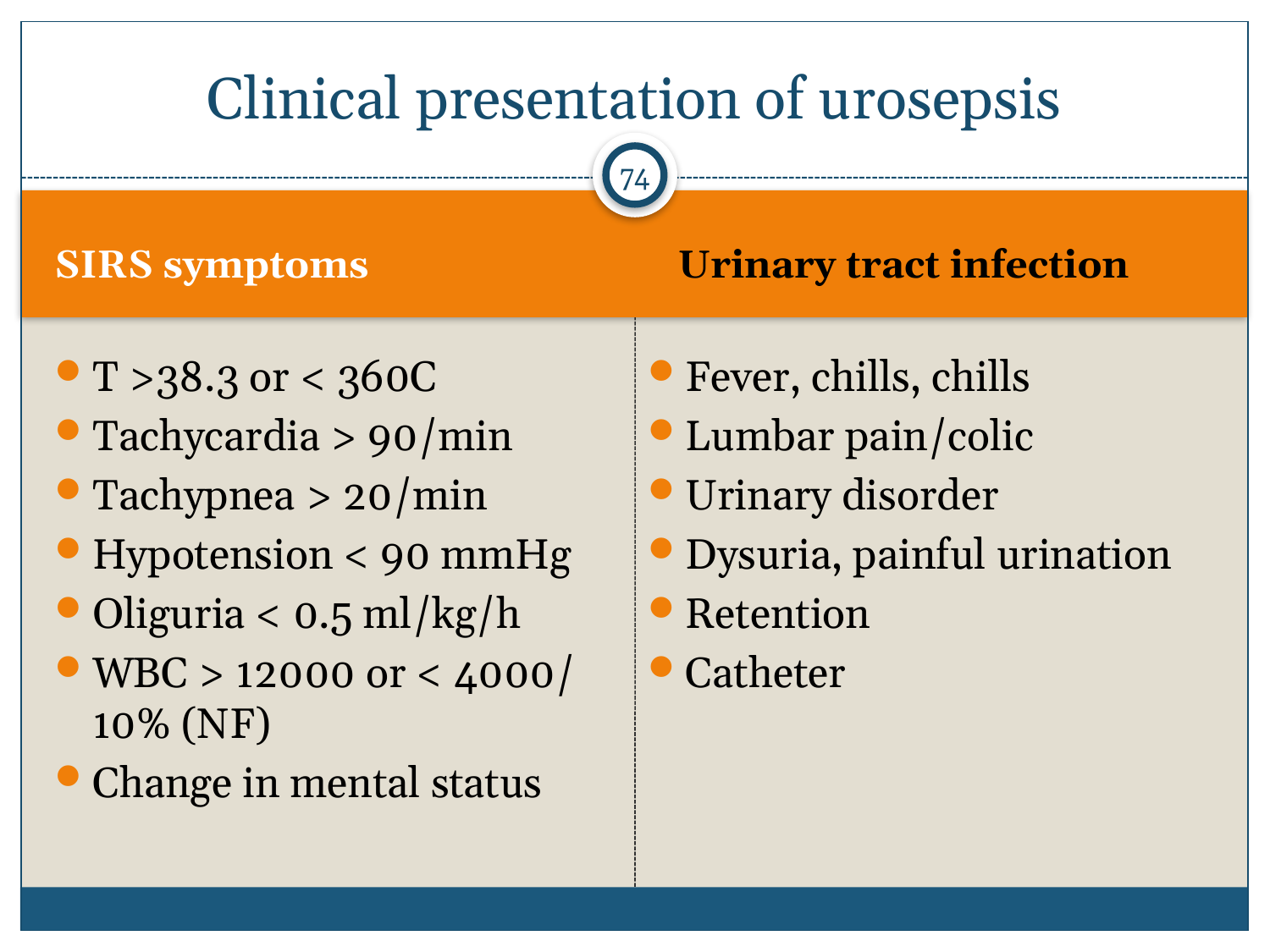

# Clinical presentation of urosepsis
74
SIRS symptoms
Urinary tract infection
T >38.3 or < 360C
Tachycardia > 90/min
Tachypnea > 20/min
Hypotension < 90 mmHg
Oliguria < 0.5 ml/kg/h
WBC > 12000 or < 4000/ 10% (NF)
Change in mental status
Fever, chills, chills
Lumbar pain/colic
Urinary disorder
Dysuria, painful urination
Retention
Catheter